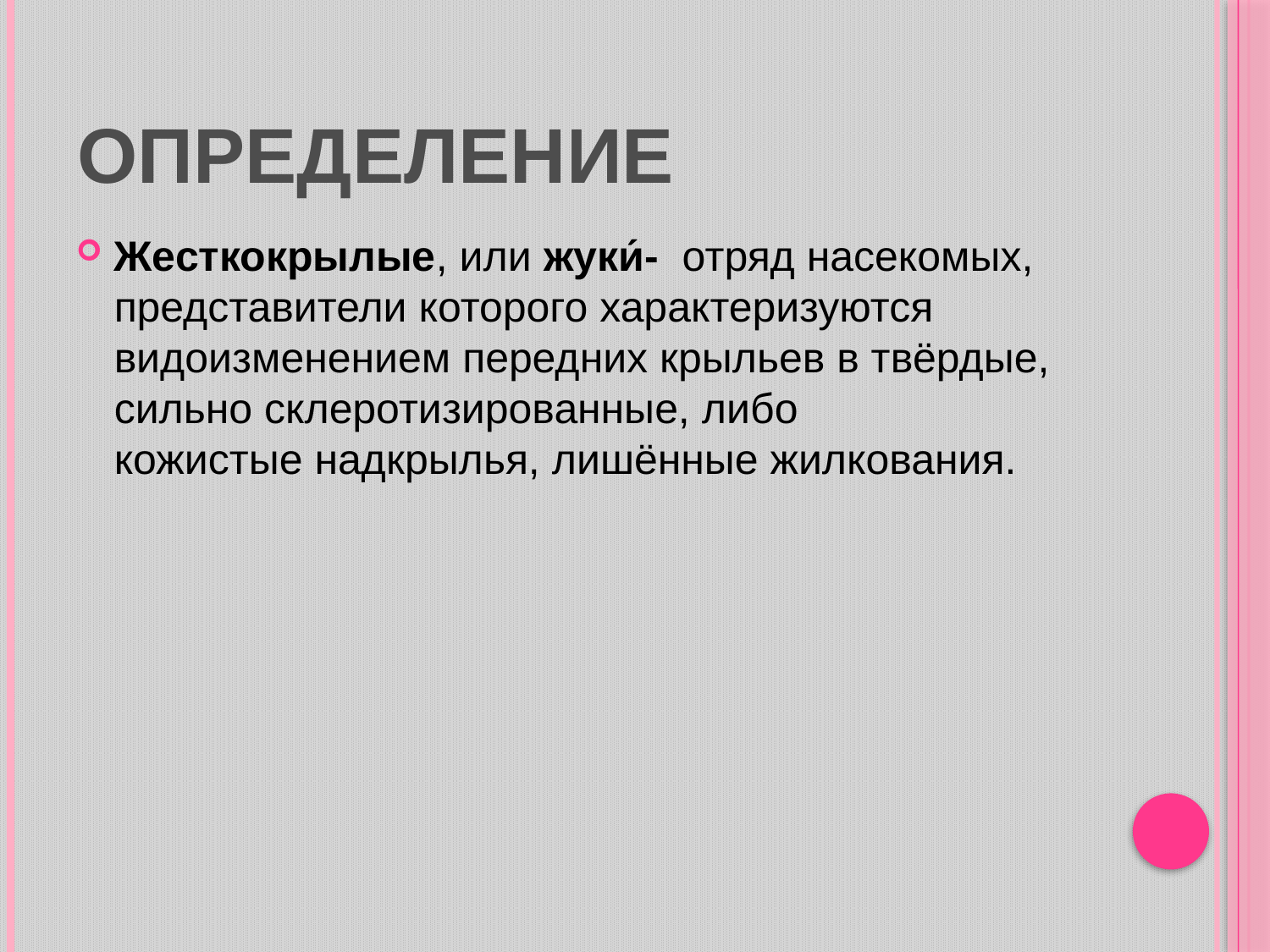

# Определение
Жесткокрылые, или жуки́-  отряд насекомых, представители которого характеризуются видоизменением передних крыльев в твёрдые, сильно склеротизированные, либо кожистые надкрылья, лишённые жилкования.